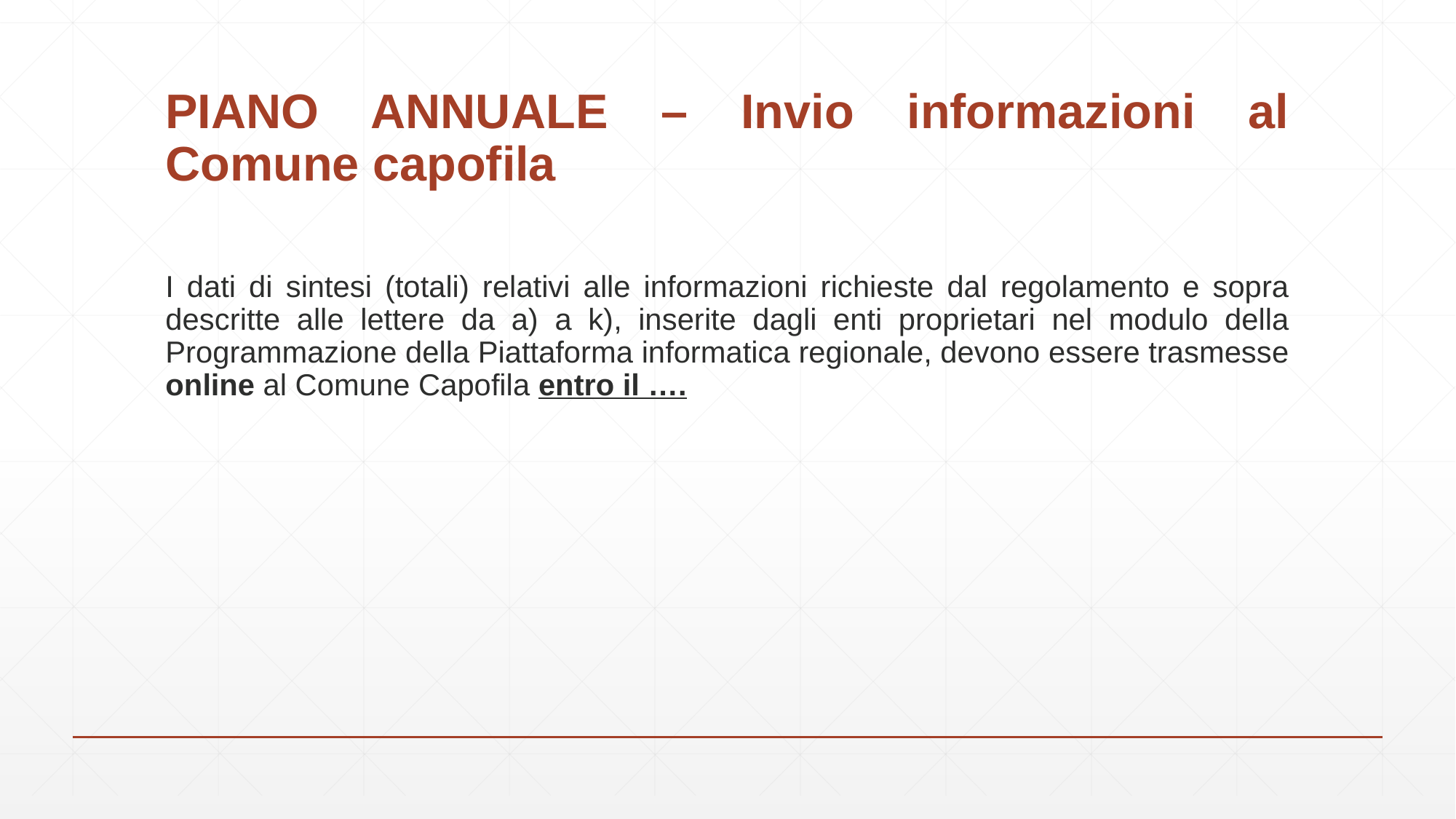

# PIANO ANNUALE – Invio informazioni al Comune capofila

I dati di sintesi (totali) relativi alle informazioni richieste dal regolamento e sopra descritte alle lettere da a) a k), inserite dagli enti proprietari nel modulo della Programmazione della Piattaforma informatica regionale, devono essere trasmesse online al Comune Capofila entro il ….